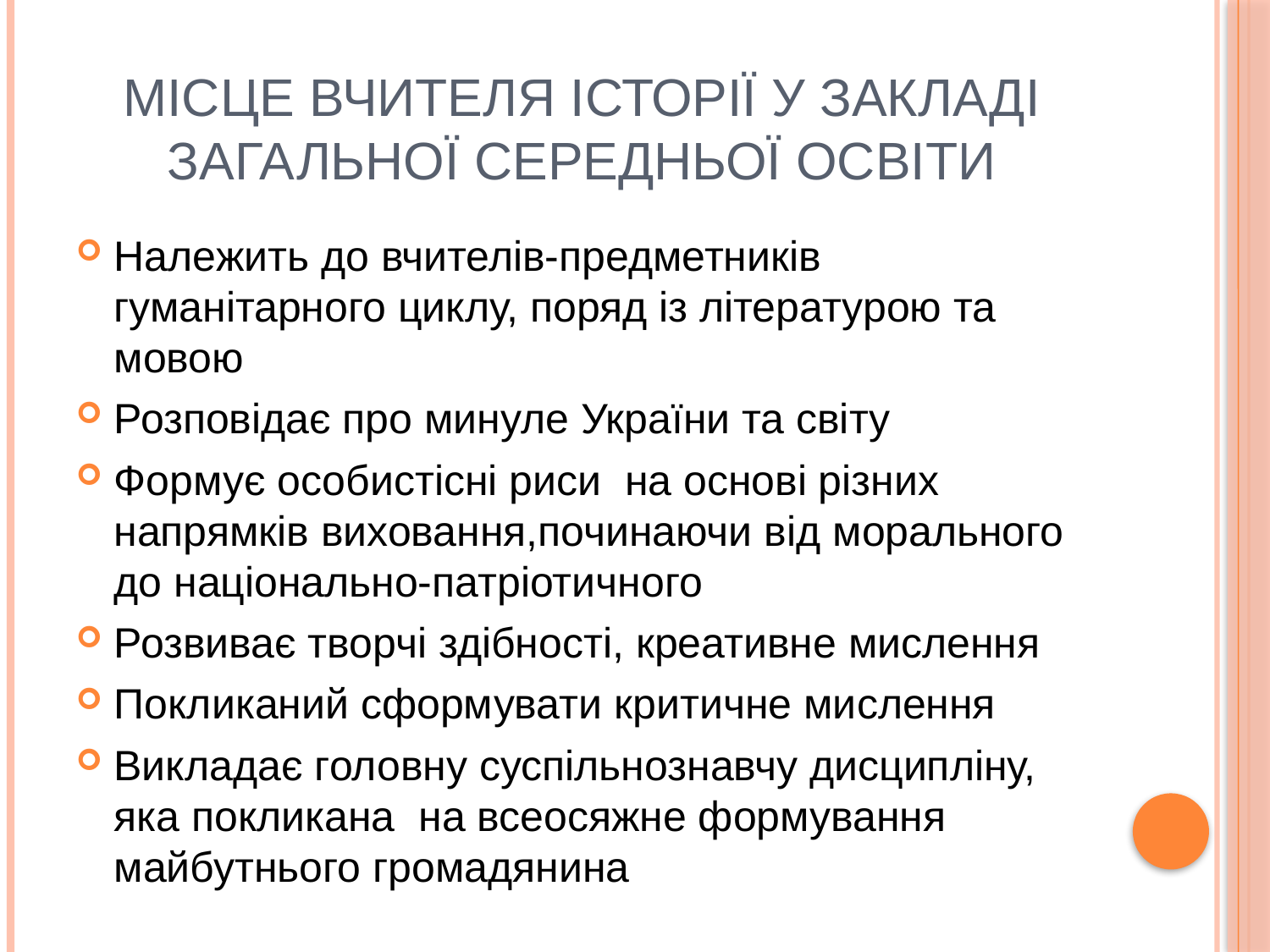

# Місце вчителя історії у закладі загальної середньої освіти
Належить до вчителів-предметників гуманітарного циклу, поряд із літературою та мовою
Розповідає про минуле України та світу
Формує особистісні риси  на основі різних напрямків виховання,починаючи від морального до національно-патріотичного
Розвиває творчі здібності, креативне мислення
Покликаний сформувати критичне мислення
Викладає головну суспільнознавчу дисципліну, яка покликана  на всеосяжне формування майбутнього громадянина